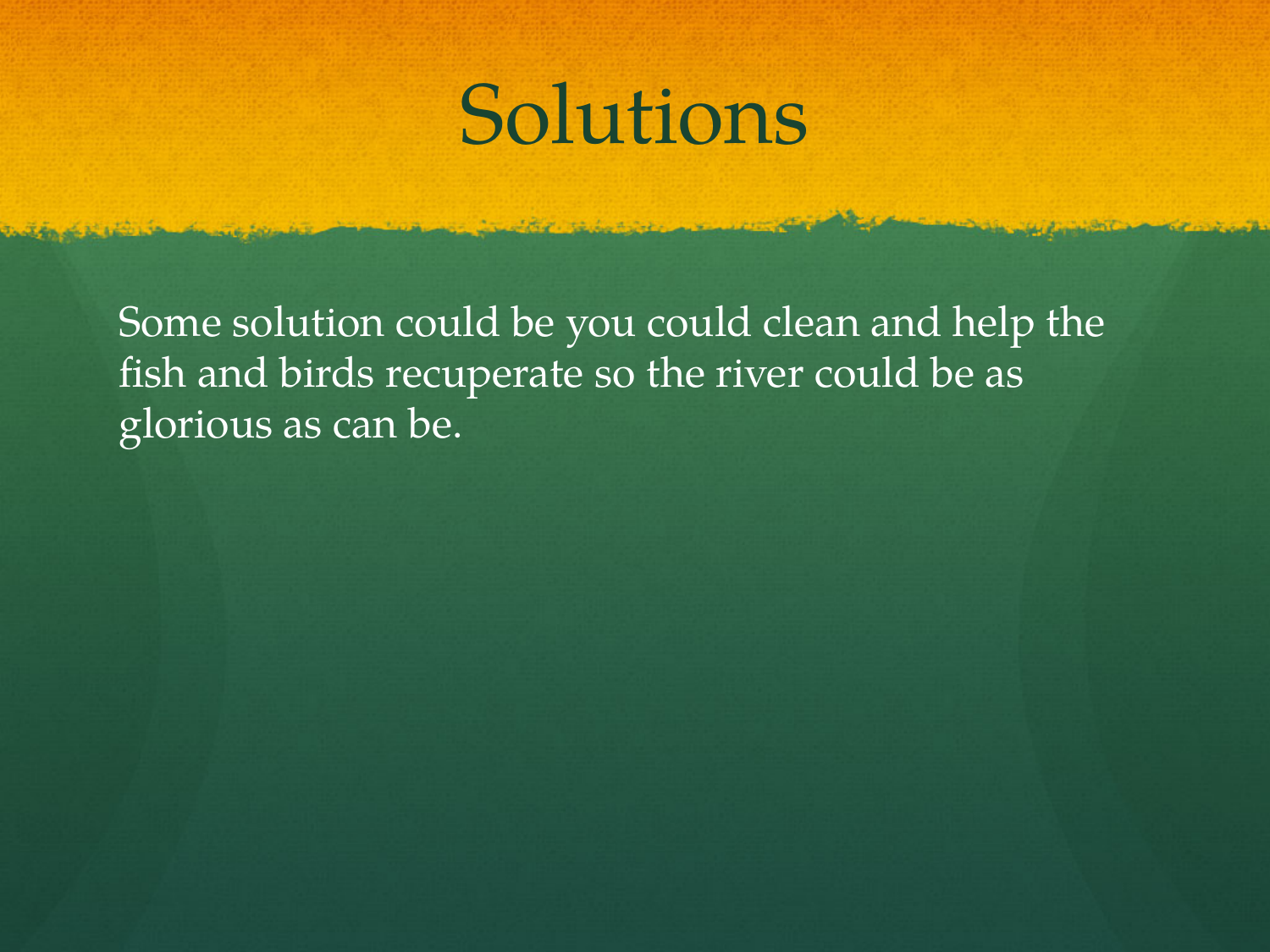

# Solutions
Some solution could be you could clean and help the fish and birds recuperate so the river could be as glorious as can be.